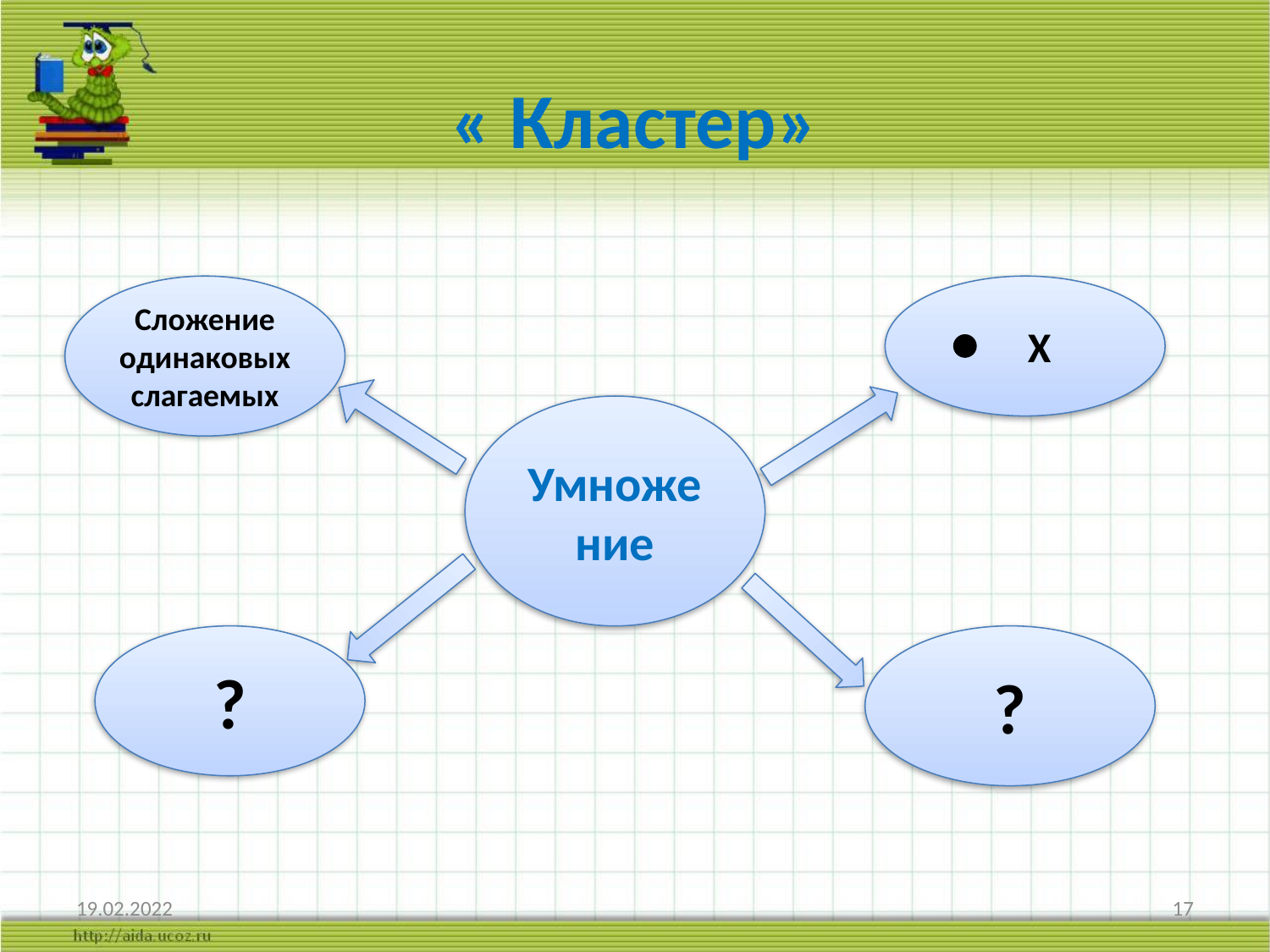

# « Кластер»

Сложение одинаковых слагаемых
   Х

Умножение

?
?
19.02.2022
17